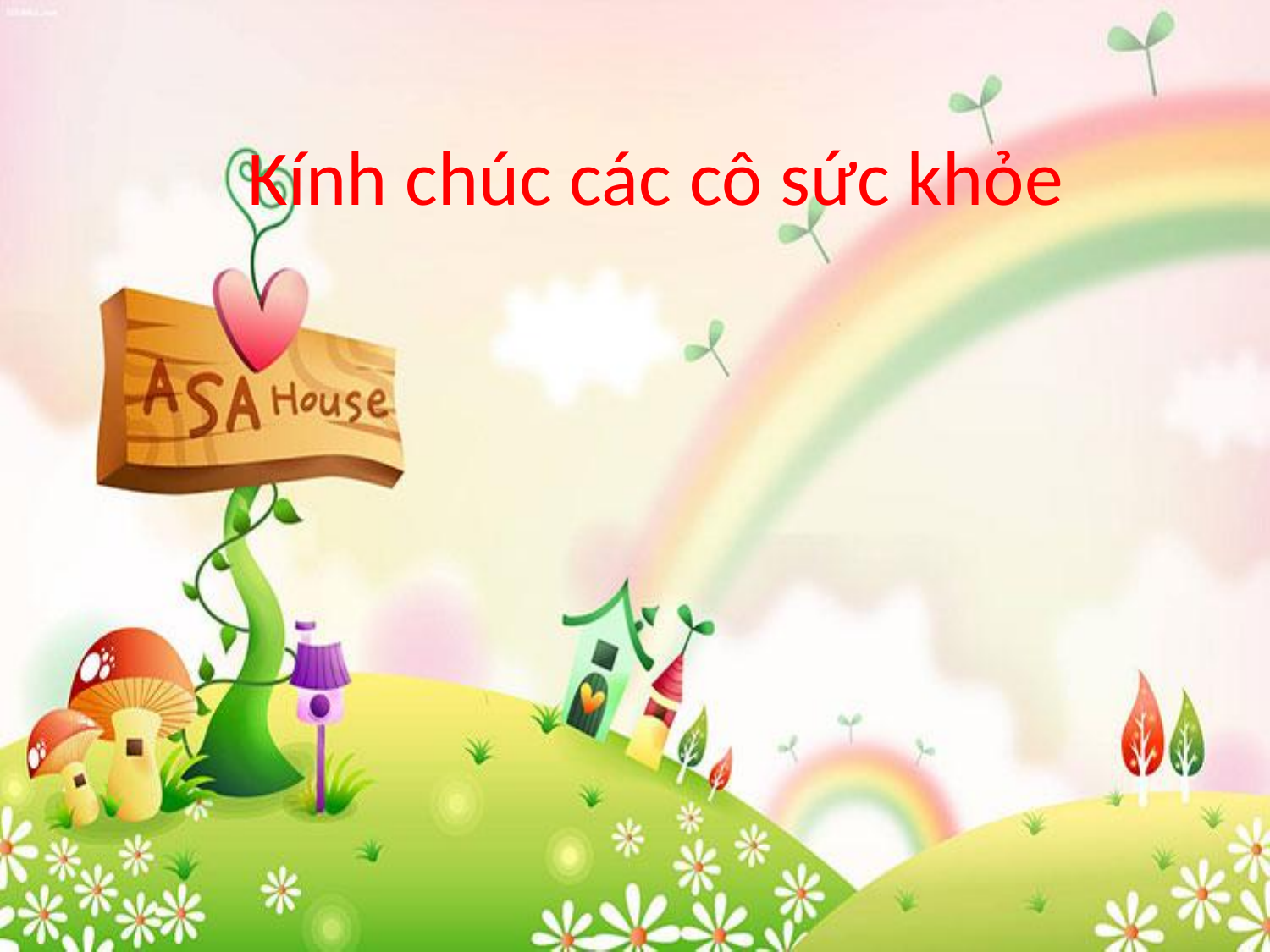

# Kính chúc các cô sức khỏe